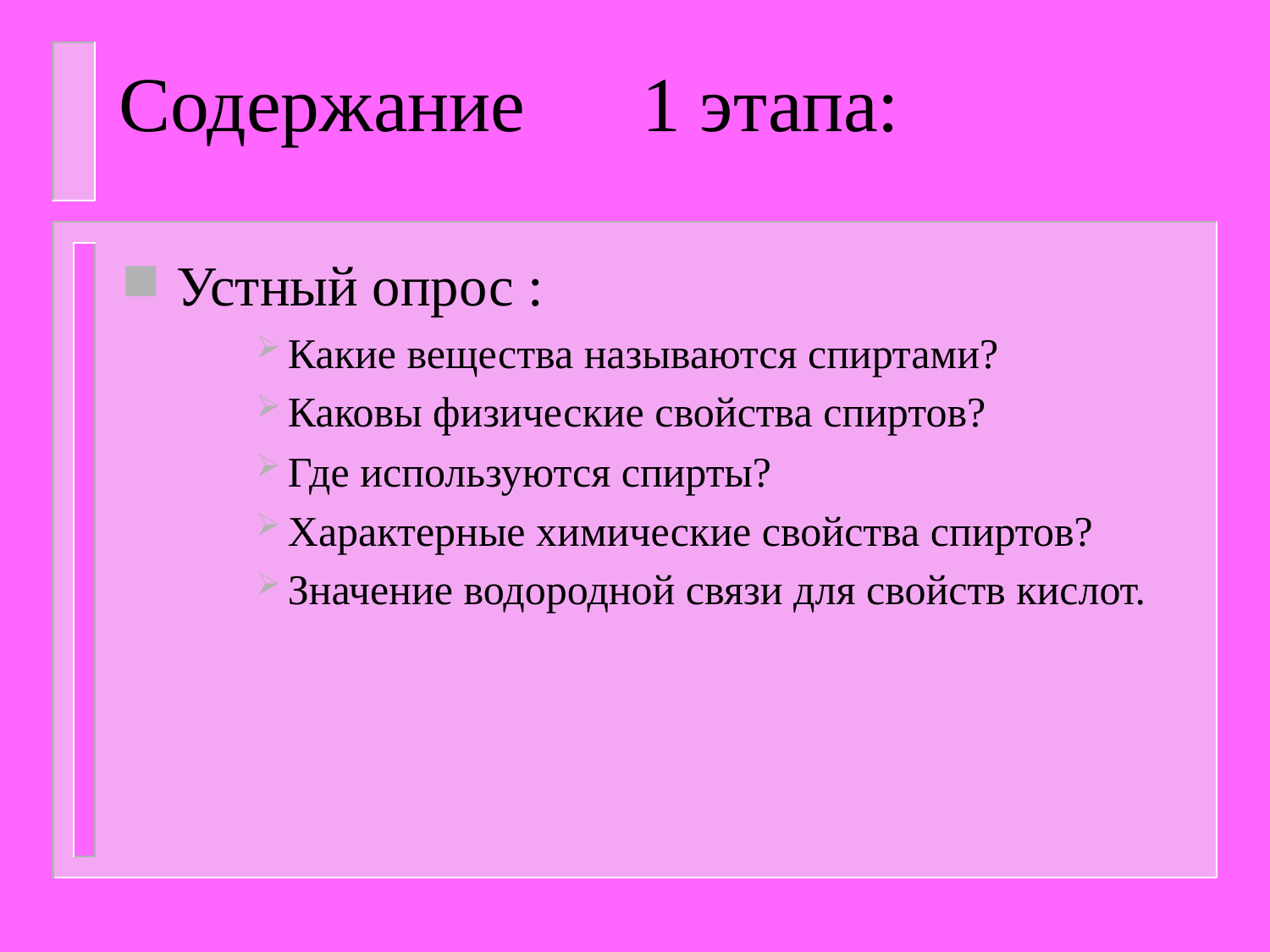

# Содержание      1 этапа:
Устный опрос :
Какие вещества называются спиртами?
Каковы физические свойства спиртов?
Где используются спирты?
Характерные химические свойства спиртов?
Значение водородной связи для свойств кислот.